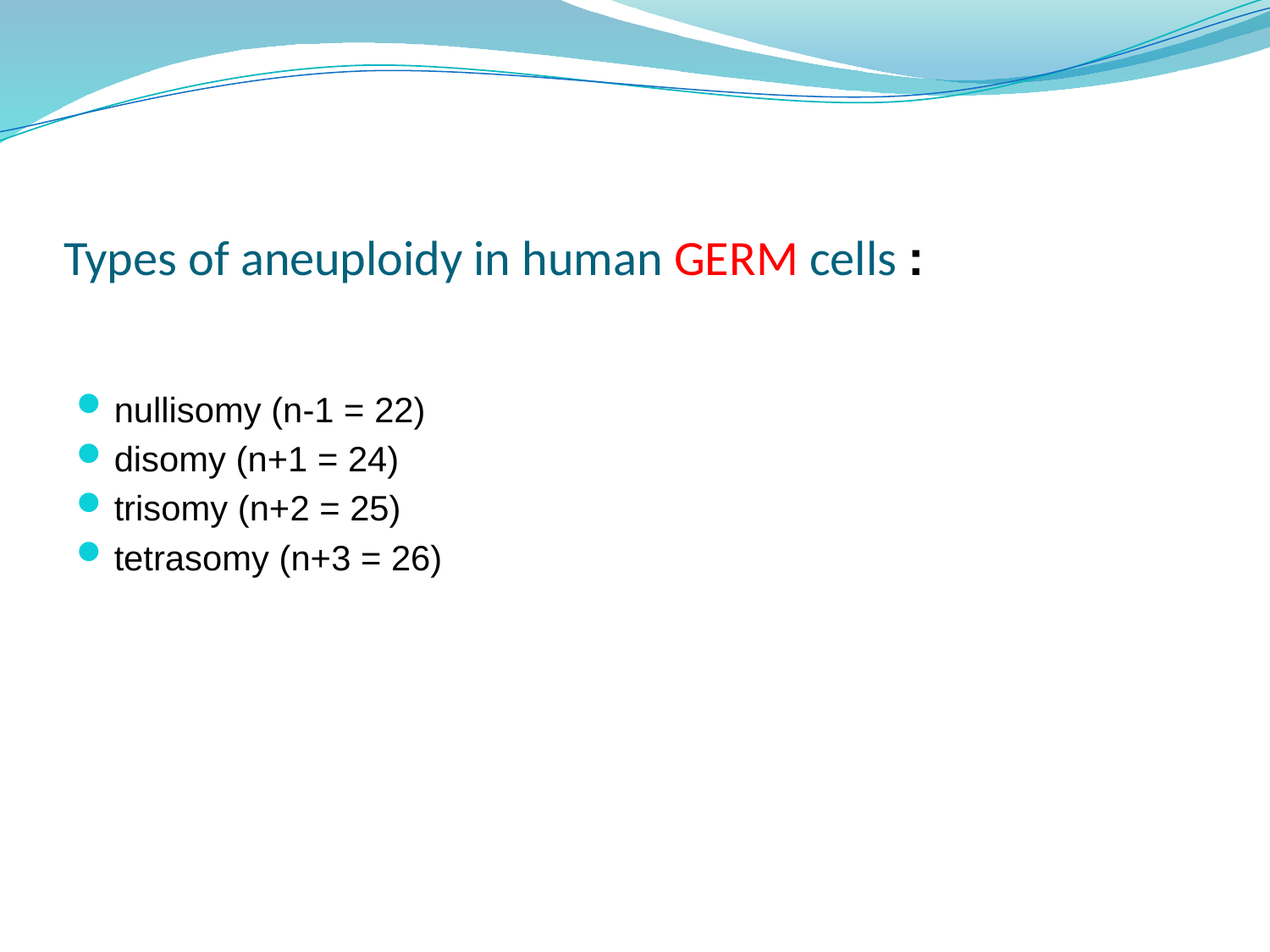

# Types of aneuploidy in human GERM cells :
nullisomy (n-1 = 22)
disomy (n+1 = 24)
trisomy (n+2 = 25)
tetrasomy (n+3 = 26)